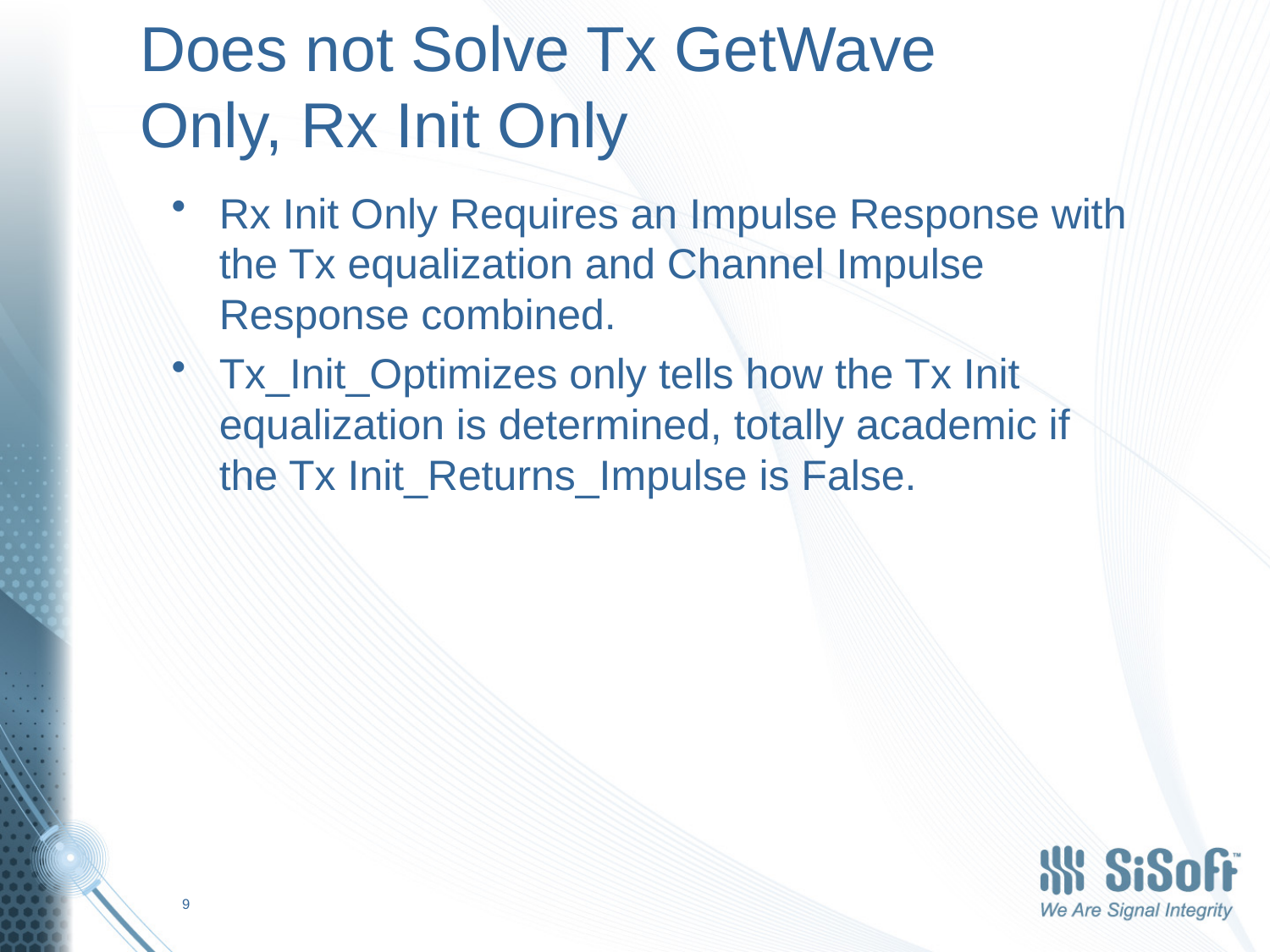

# Does not Solve Tx GetWave Only, Rx Init Only
Rx Init Only Requires an Impulse Response with the Tx equalization and Channel Impulse Response combined.
Tx_Init_Optimizes only tells how the Tx Init equalization is determined, totally academic if the Tx Init_Returns_Impulse is False.

9